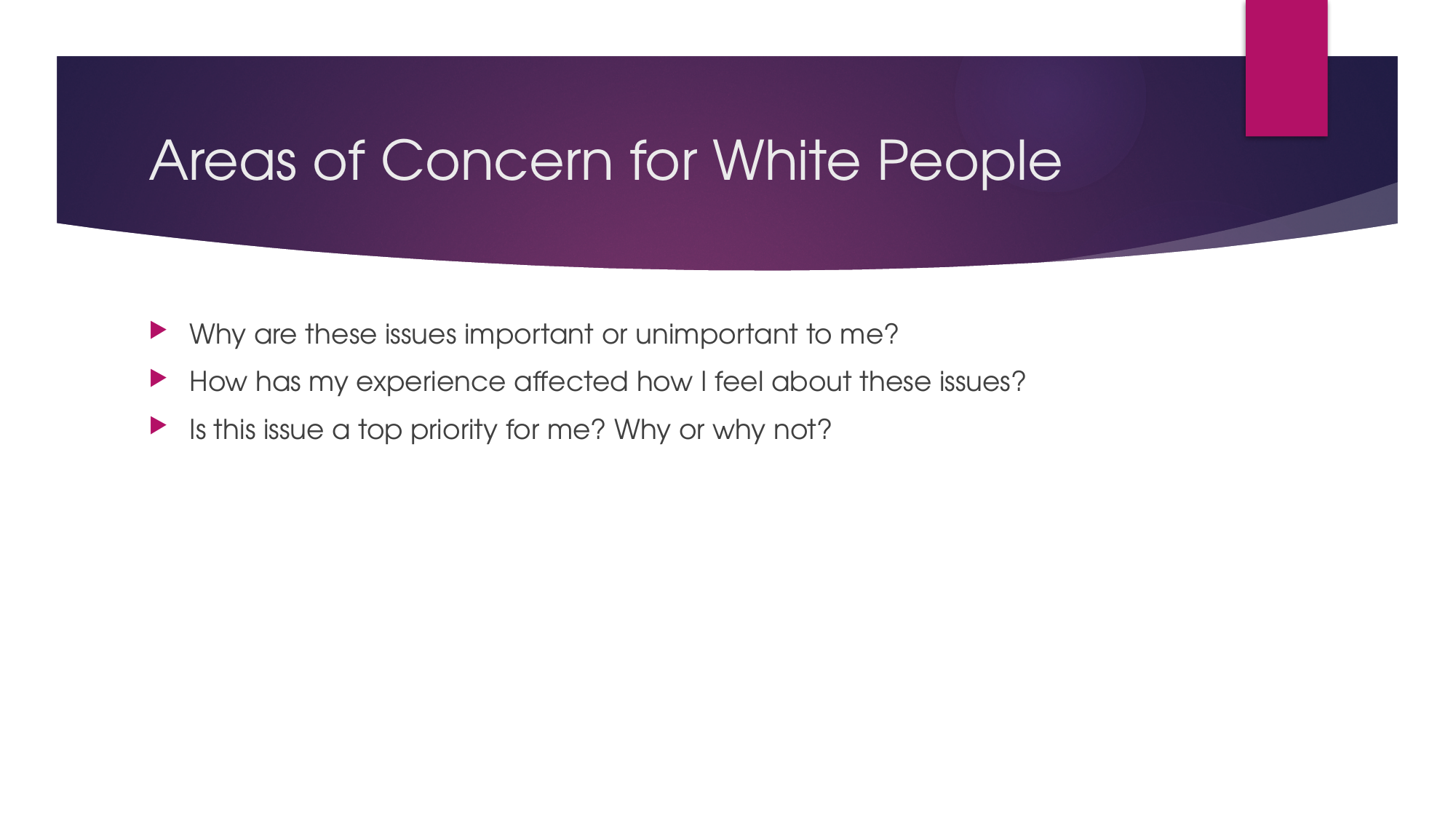

# Areas of Concern for White People
Why are these issues important or unimportant to me?
How has my experience affected how I feel about these issues?
Is this issue a top priority for me? Why or why not?